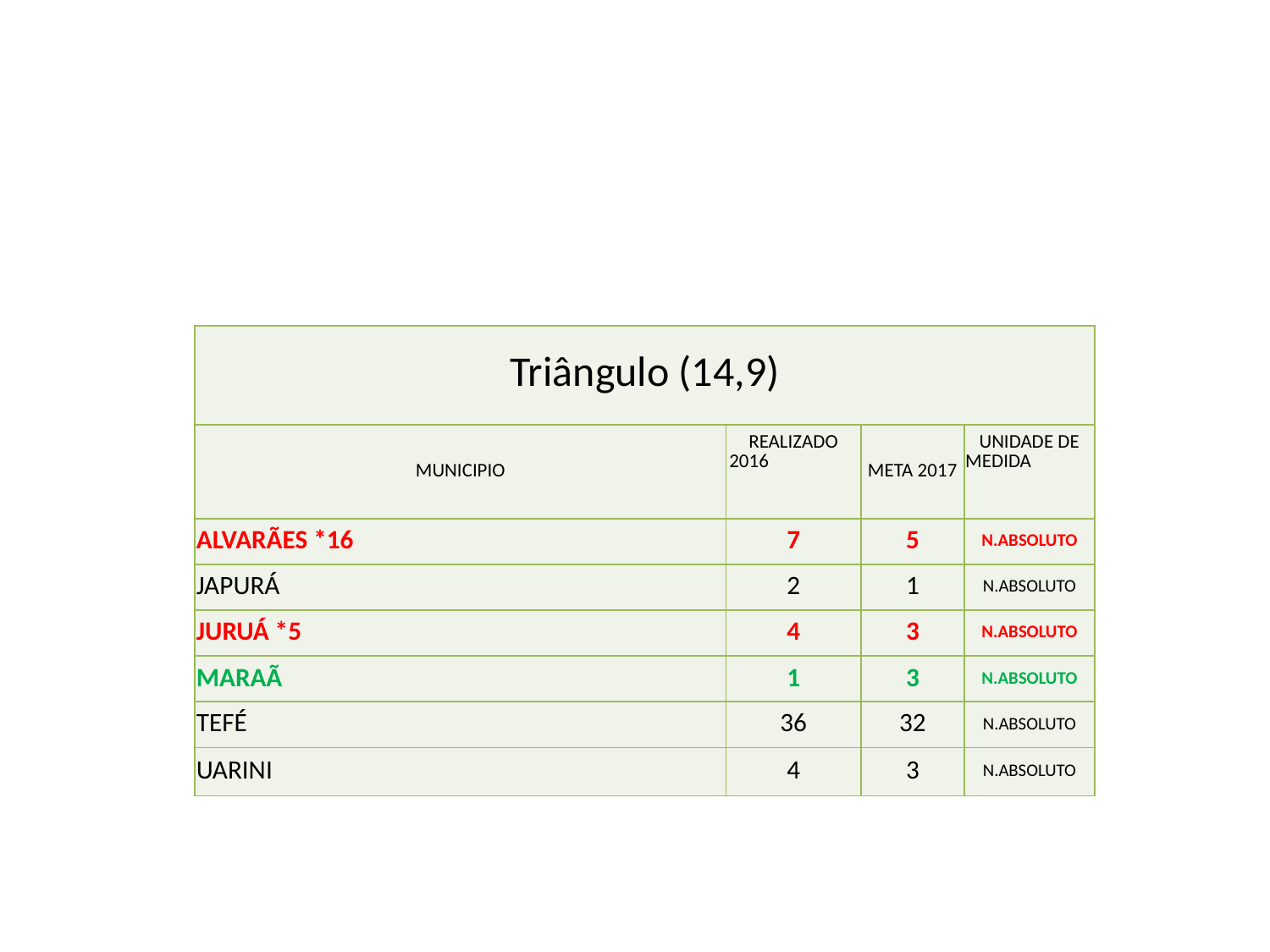

#
| Triângulo (14,9) |  |  |  |
| --- | --- | --- | --- |
| MUNICIPIO | REALIZADO 2016 | META 2017 | UNIDADE DE MEDIDA |
| ALVARÃES \*16 | 7 | 5 | N.ABSOLUTO |
| JAPURÁ | 2 | 1 | N.ABSOLUTO |
| JURUÁ \*5 | 4 | 3 | N.ABSOLUTO |
| MARAÃ | 1 | 3 | N.ABSOLUTO |
| TEFÉ | 36 | 32 | N.ABSOLUTO |
| UARINI | 4 | 3 | N.ABSOLUTO |